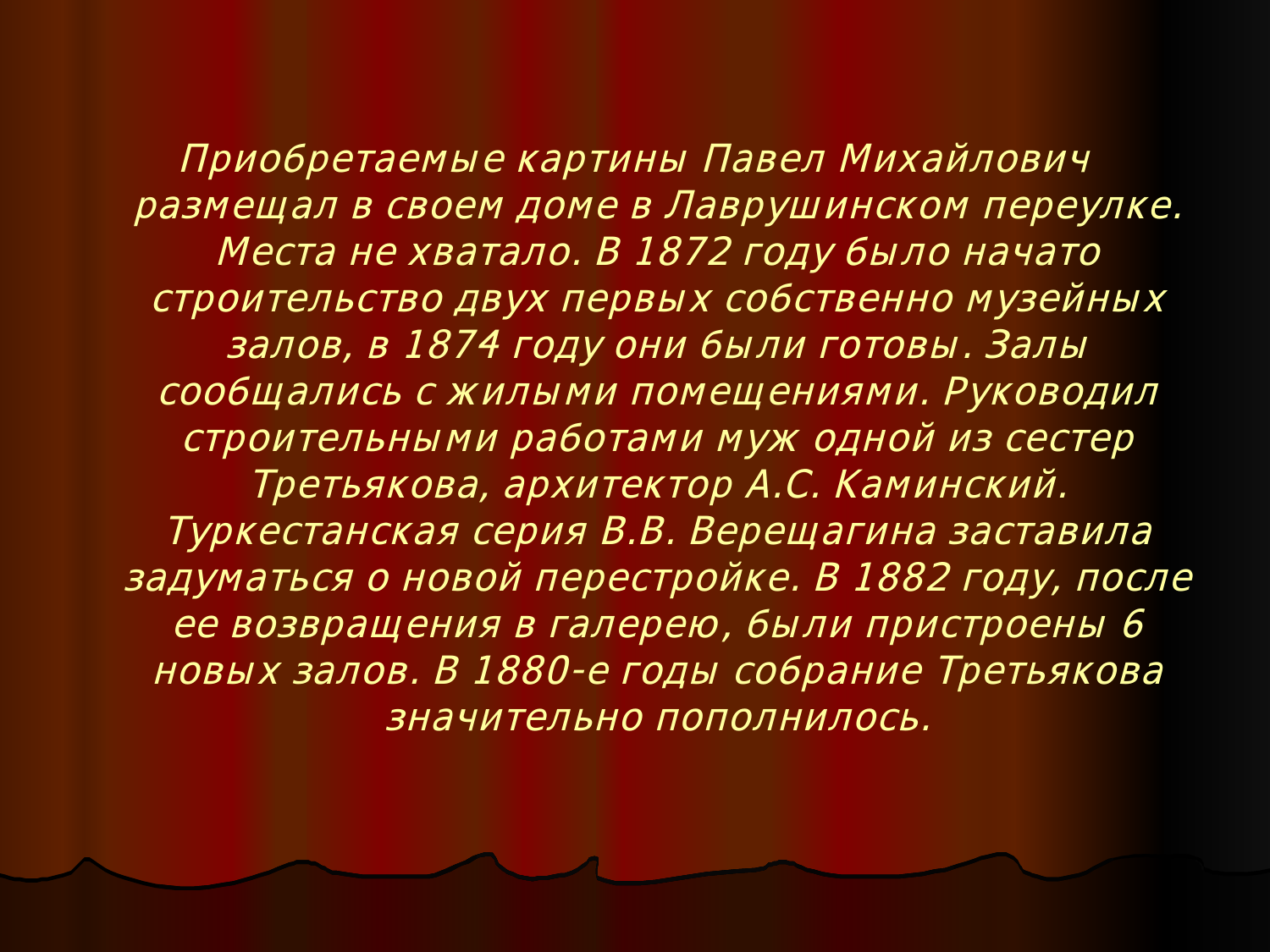

#
Приобретаемые картины Павел Михайлович размещал в своем доме в Лаврушинском переулке. Места не хватало. В 1872 году было начато строительство двух первых собственно музейных залов, в 1874 году они были готовы. Залы сообщались с жилыми помещениями. Руководил строительными работами муж одной из сестер Третьякова, архитектор А.С. Каминский. Туркестанская серия В.В. Верещагина заставила задуматься о новой перестройке. В 1882 году, после ее возвращения в галерею, были пристроены 6 новых залов. В 1880-е годы собрание Третьякова значительно пополнилось.